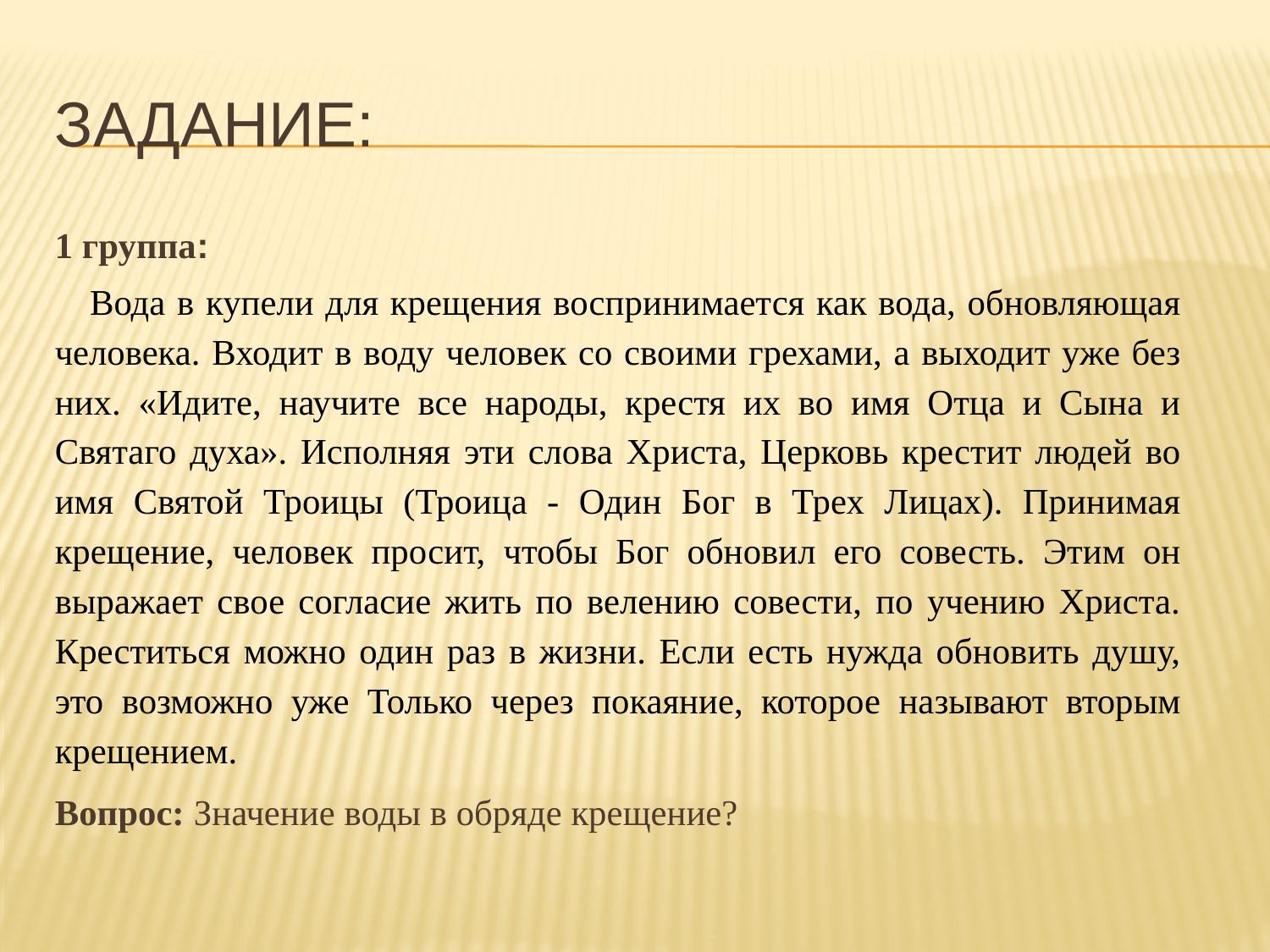

# Задание:
1 группа:
   Вода в купели для крещения воспринимается как вода, обновляющая человека. Входит в воду человек со своими грехами, а выходит уже без них. «Идите, научите все народы, крестя их во имя Отца и Сына и Святаго духа». Исполняя эти слова Христа, Церковь крестит людей во имя Святой Троицы (Троица - Один Бог в Трех Лицах). Принимая крещение, человек просит, чтобы Бог обновил его совесть. Этим он выражает свое согласие жить по велению совести, по учению Христа. Креститься можно один раз в жизни. Если есть нужда обновить душу, это возможно уже Только через покаяние, которое называют вторым крещением.
Вопрос: Значение воды в обряде крещение?